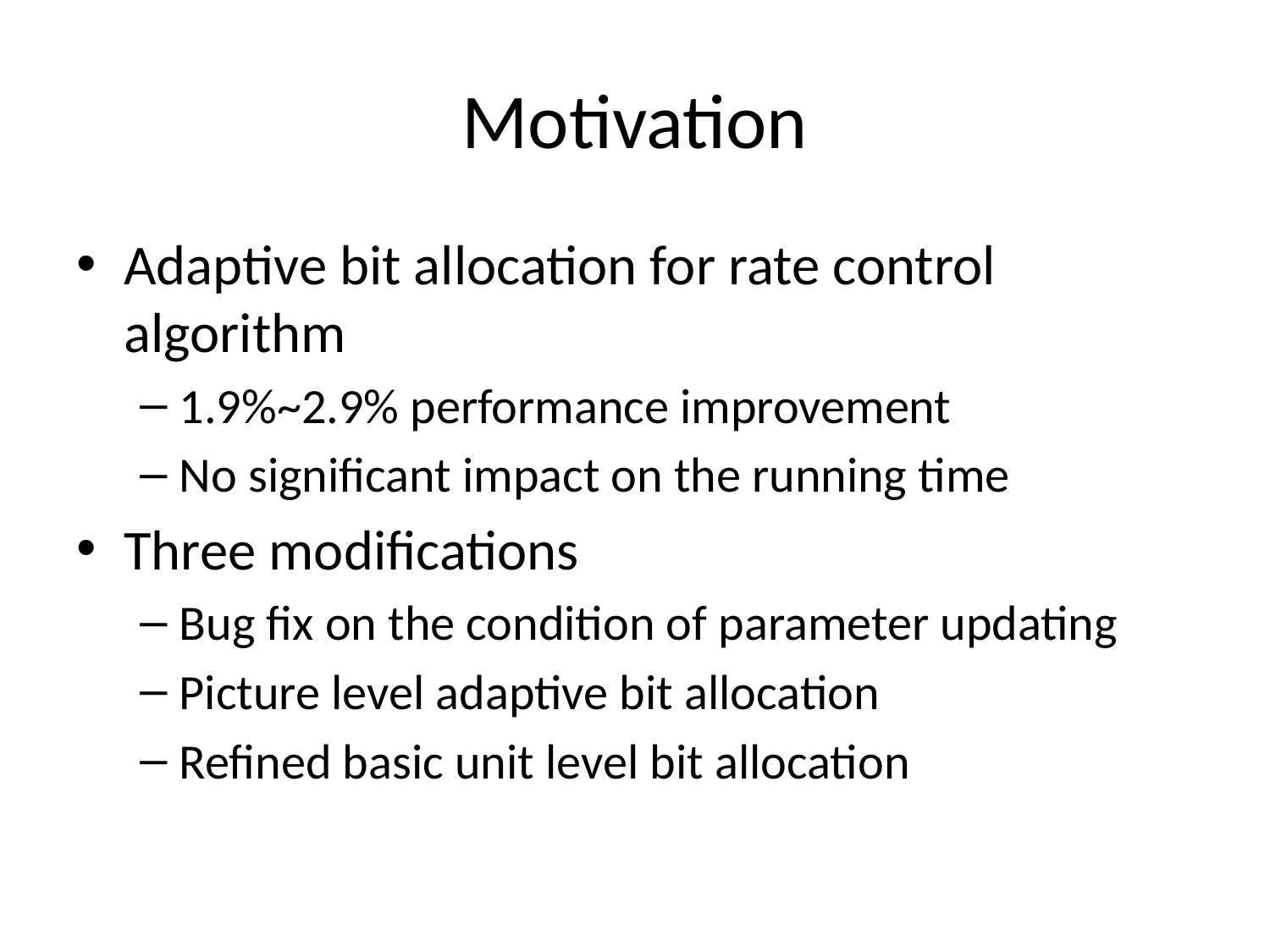

# Motivation
Adaptive bit allocation for rate control algorithm
1.9%~2.9% performance improvement
No significant impact on the running time
Three modifications
Bug fix on the condition of parameter updating
Picture level adaptive bit allocation
Refined basic unit level bit allocation